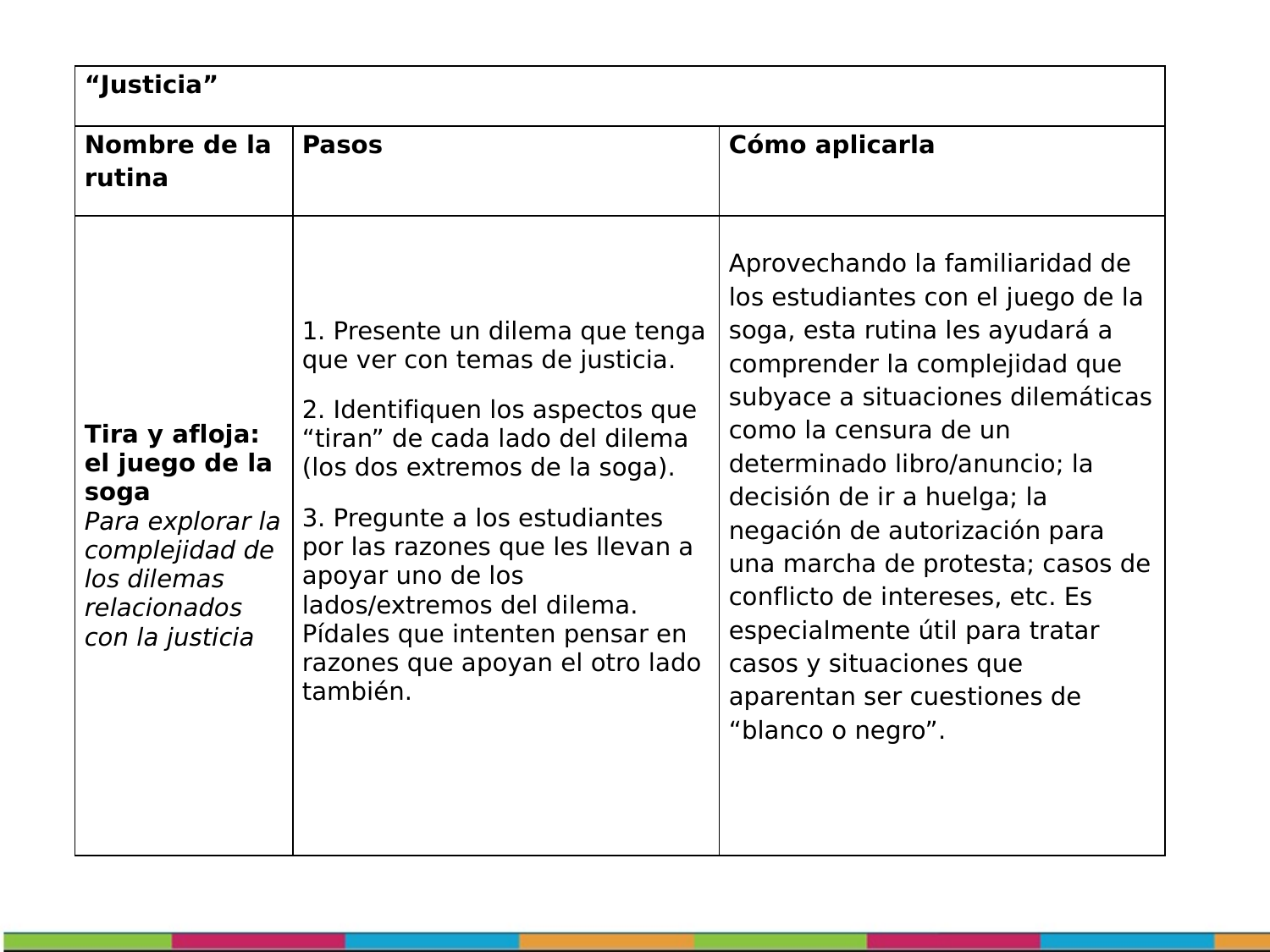

| “Justicia” |  |  |
| --- | --- | --- |
| Nombre de la rutina | Pasos | Cómo aplicarla |
| Tira y afloja: el juego de la soga Para explorar la complejidad de los dilemas relacionados con la justicia | 1. Presente un dilema que tenga que ver con temas de justicia. 2. Identifiquen los aspectos que “tiran” de cada lado del dilema (los dos extremos de la soga). 3. Pregunte a los estudiantes por las razones que les llevan a apoyar uno de los lados/extremos del dilema. Pídales que intenten pensar en razones que apoyan el otro lado también. | Aprovechando la familiaridad de los estudiantes con el juego de la soga, esta rutina les ayudará a comprender la complejidad que subyace a situaciones dilemáticas como la censura de un determinado libro/anuncio; la decisión de ir a huelga; la negación de autorización para una marcha de protesta; casos de conflicto de intereses, etc. Es especialmente útil para tratar casos y situaciones que aparentan ser cuestiones de “blanco o negro”. |